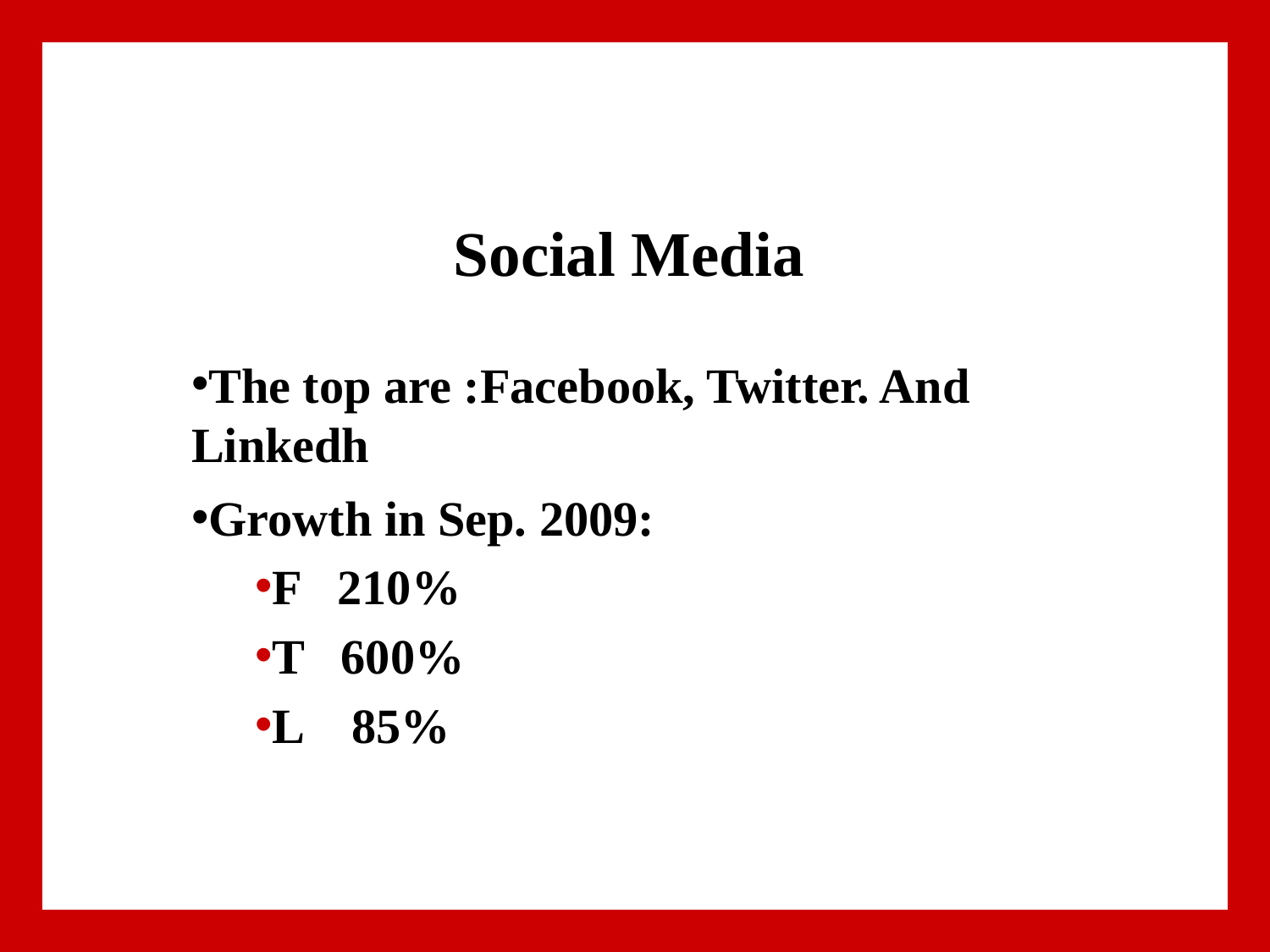

# Social Media
The top are :Facebook, Twitter. And Linkedh
Growth in Sep. 2009:
F   210%
T   600%
L    85%